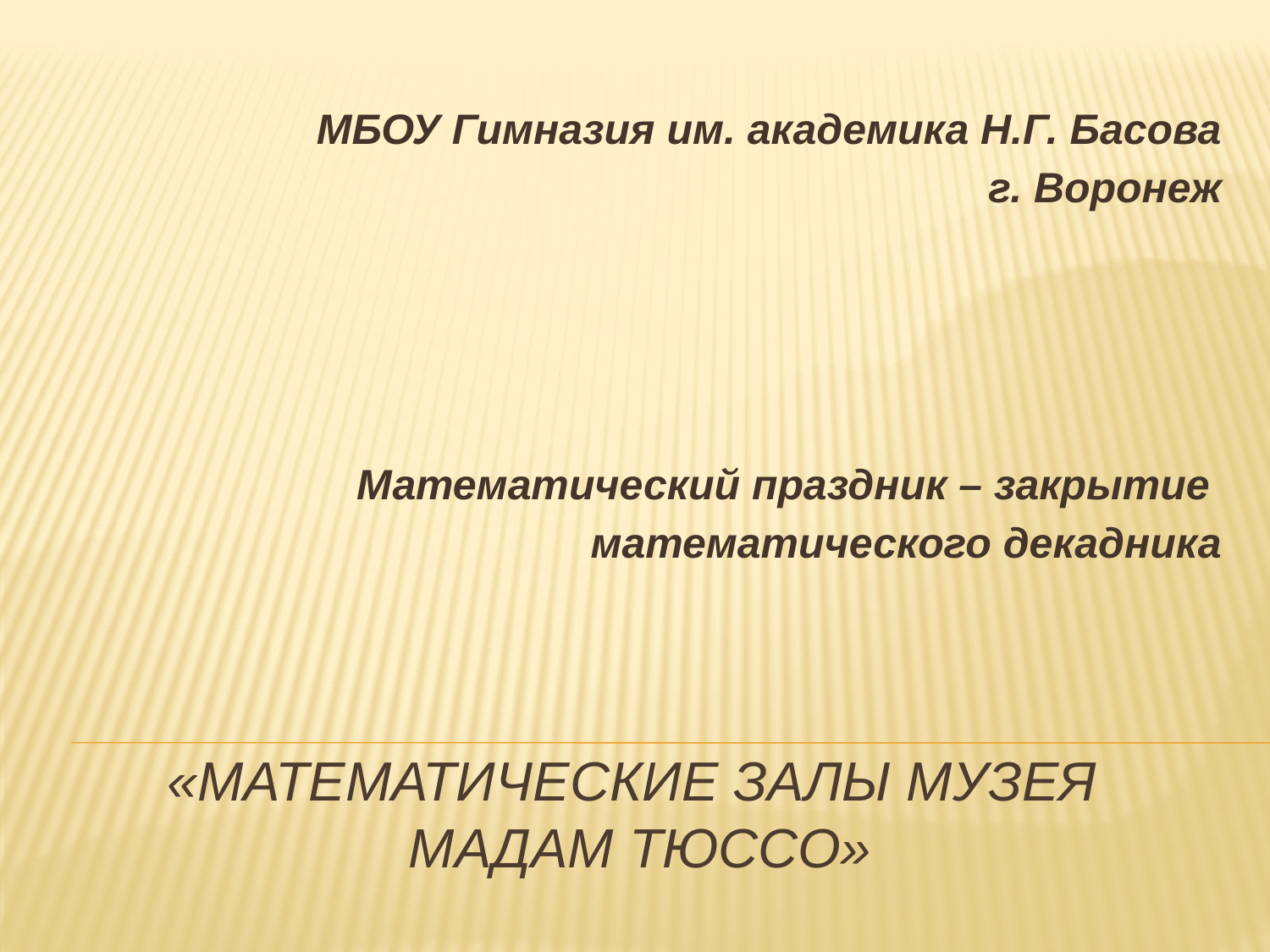

МБОУ Гимназия им. академика Н.Г. Басова
г. Воронеж

Математический праздник – закрытие
математического декадника
# «Математические залы музея мадам Тюссо»